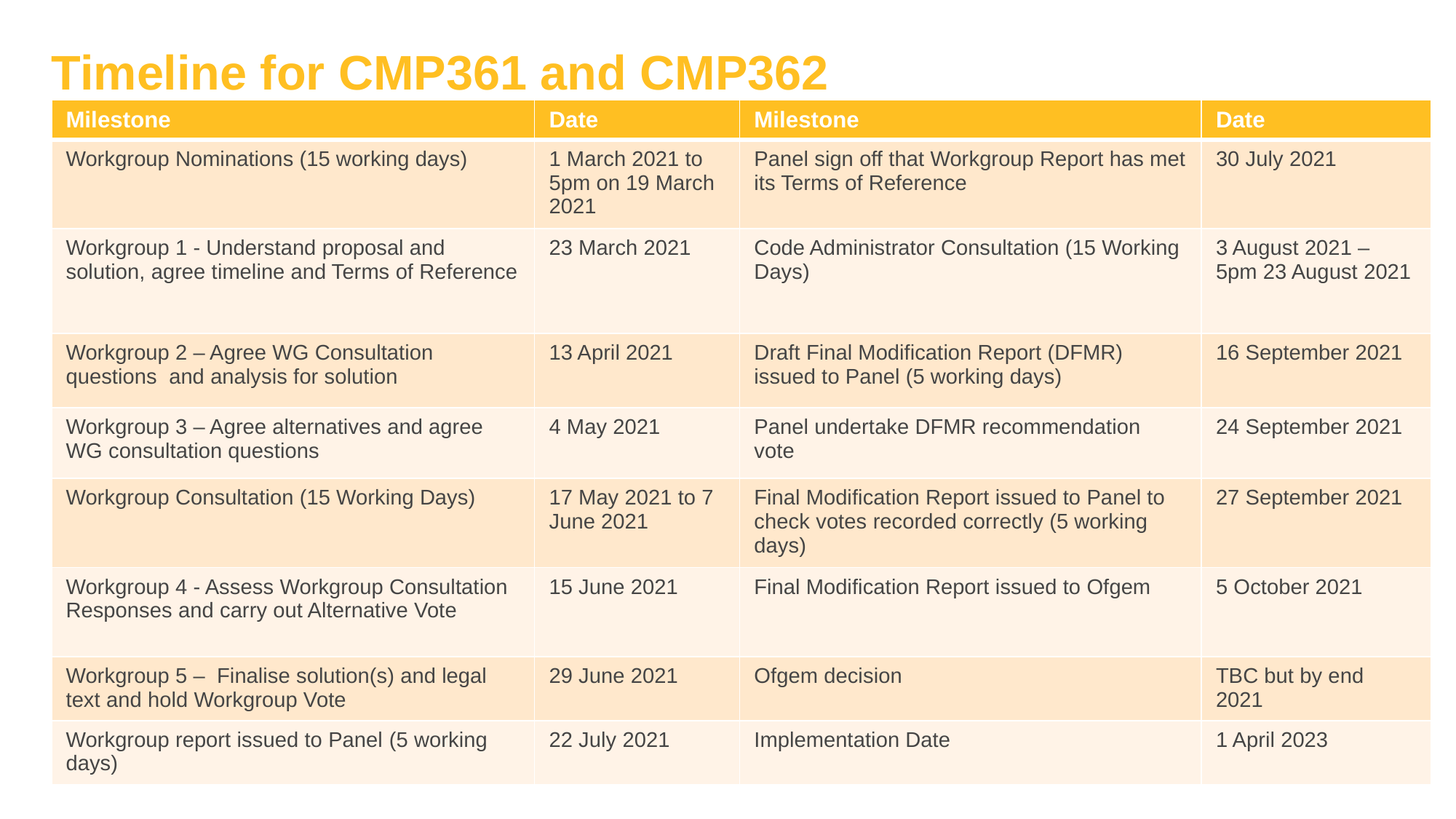

# Timeline for CMP361 and CMP362
| Milestone | Date | Milestone | Date |
| --- | --- | --- | --- |
| Workgroup Nominations (15 working days) | 1 March 2021 to 5pm on 19 March 2021 | Panel sign off that Workgroup Report has met its Terms of Reference | 30 July 2021 |
| Workgroup 1 - Understand proposal and solution, agree timeline and Terms of Reference | 23 March 2021 | Code Administrator Consultation (15 Working Days) | 3 August 2021 – 5pm 23 August 2021 |
| Workgroup 2 – Agree WG Consultation questions and analysis for solution | 13 April 2021 | Draft Final Modification Report (DFMR) issued to Panel (5 working days) | 16 September 2021 |
| Workgroup 3 – Agree alternatives and agree WG consultation questions | 4 May 2021 | Panel undertake DFMR recommendation vote | 24 September 2021 |
| Workgroup Consultation (15 Working Days) | 17 May 2021 to 7 June 2021 | Final Modification Report issued to Panel to check votes recorded correctly (5 working days) | 27 September 2021 |
| Workgroup 4 - Assess Workgroup Consultation Responses and carry out Alternative Vote | 15 June 2021 | Final Modification Report issued to Ofgem | 5 October 2021 |
| Workgroup 5 – Finalise solution(s) and legal text and hold Workgroup Vote | 29 June 2021 | Ofgem decision | TBC but by end 2021 |
| Workgroup report issued to Panel (5 working days) | 22 July 2021 | Implementation Date | 1 April 2023 |